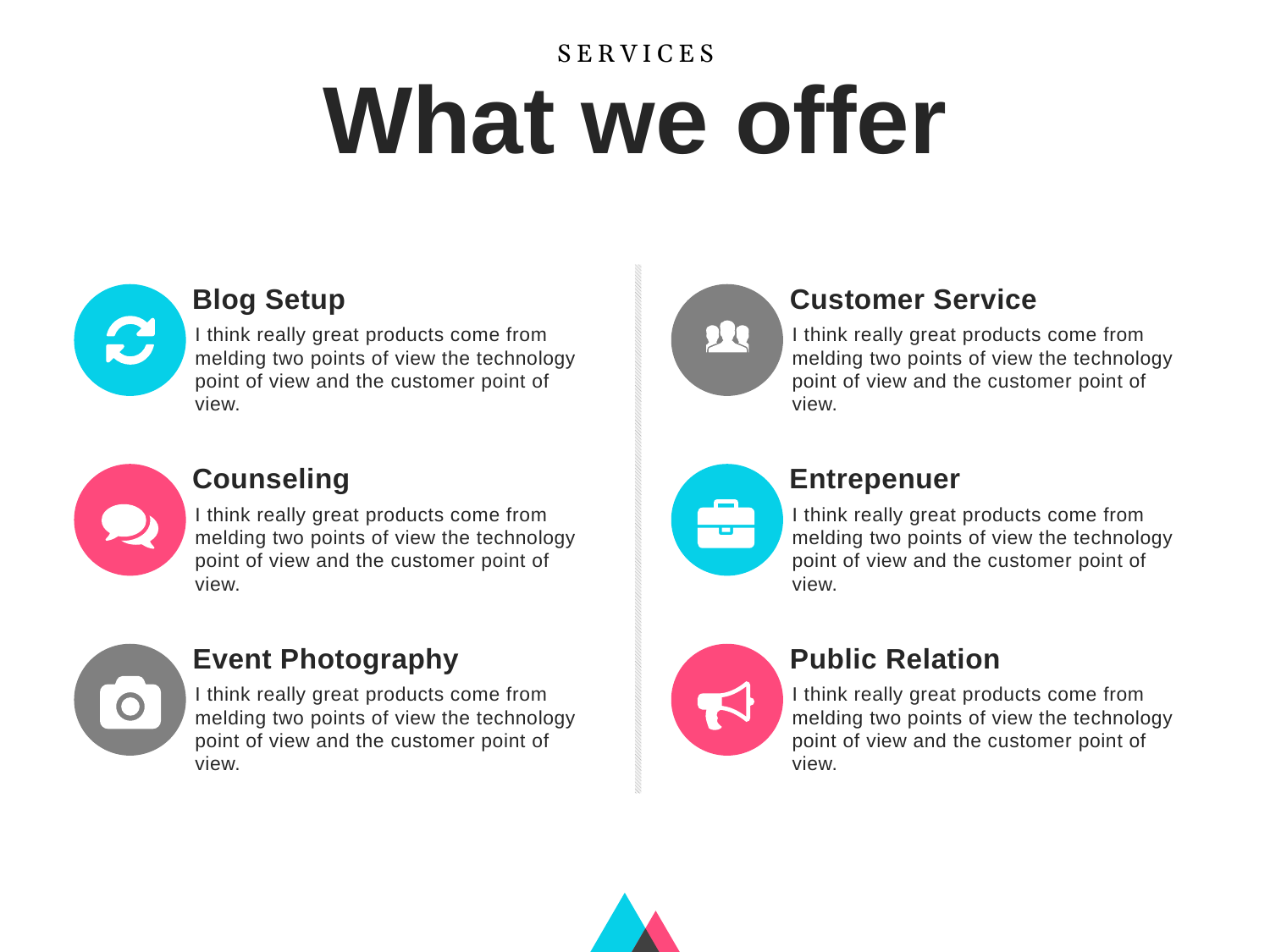

SERVICES
What we offer

Blog Setup
Customer Service

I think really great products come from melding two points of view the technology point of view and the customer point of view.
I think really great products come from melding two points of view the technology point of view and the customer point of view.

Counseling
Entrepenuer

I think really great products come from melding two points of view the technology point of view and the customer point of view.
I think really great products come from melding two points of view the technology point of view and the customer point of view.

Event Photography
Public Relation

I think really great products come from melding two points of view the technology point of view and the customer point of view.
I think really great products come from melding two points of view the technology point of view and the customer point of view.